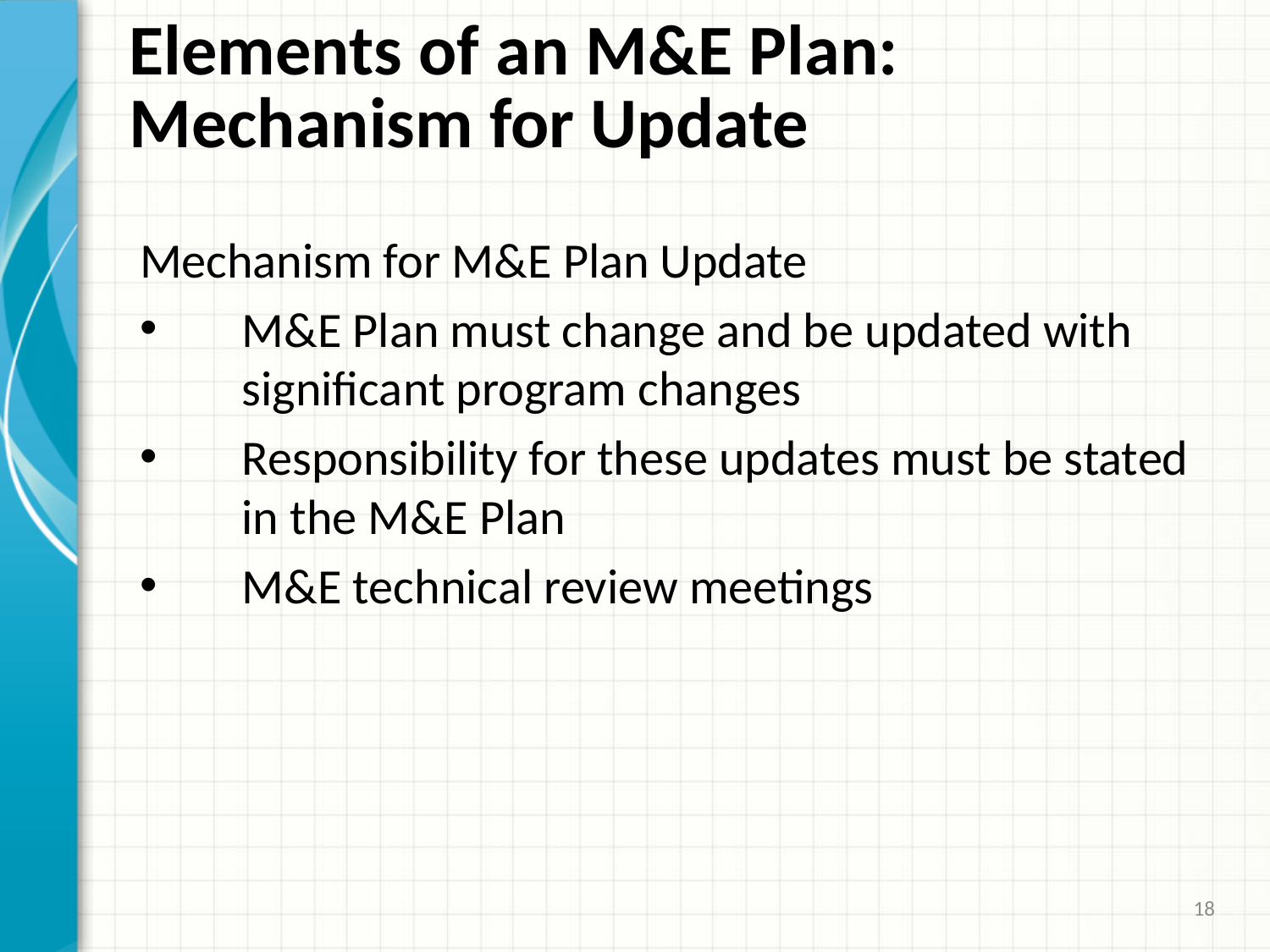

# Elements of an M&E Plan: Mechanism for Update
Mechanism for M&E Plan Update
M&E Plan must change and be updated with significant program changes
Responsibility for these updates must be stated in the M&E Plan
M&E technical review meetings

18